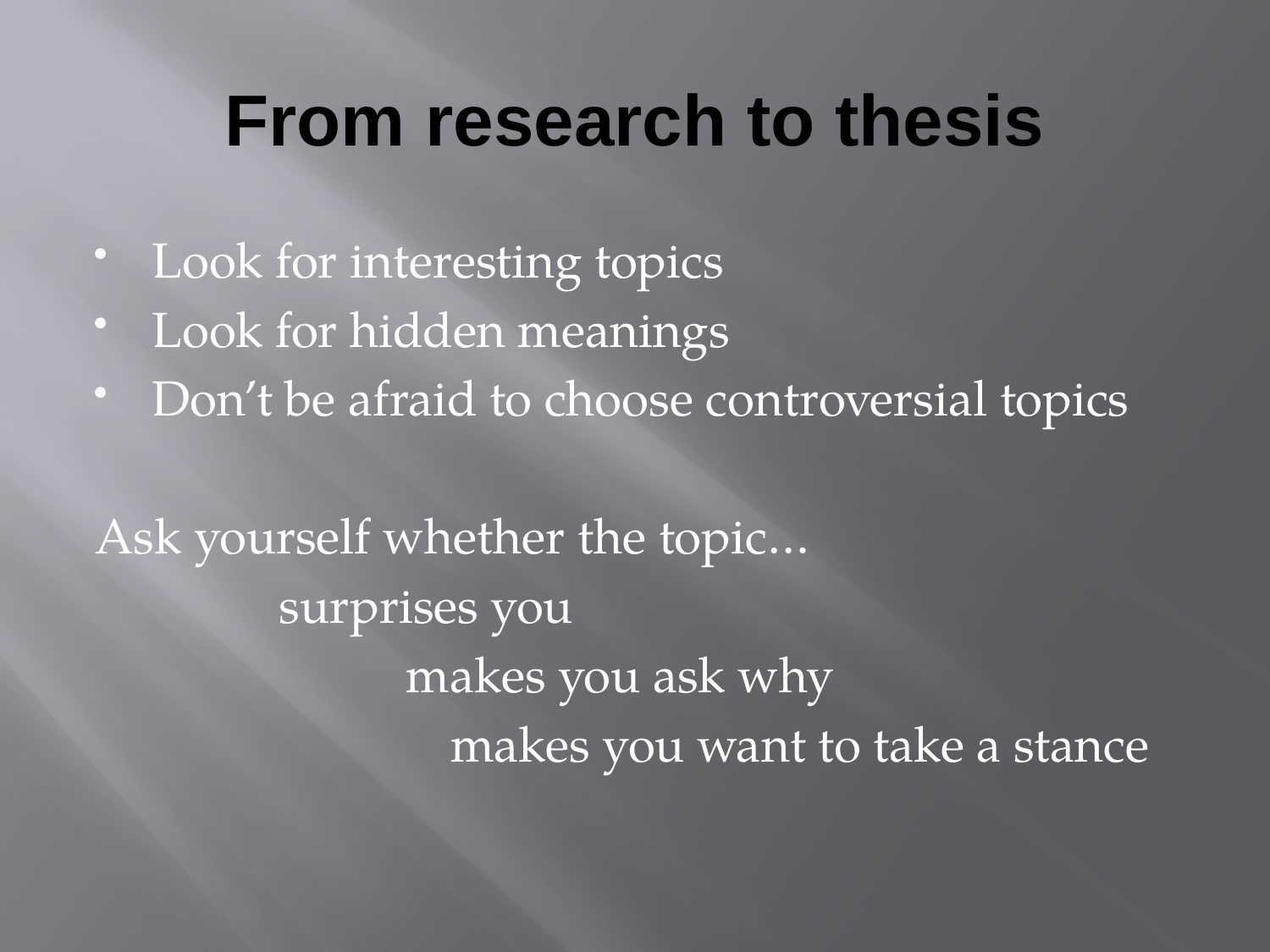

# From research to thesis
Look for interesting topics
Look for hidden meanings
Don’t be afraid to choose controversial topics

Ask yourself whether the topic…
		surprises you
			makes you ask why
			makes you want to take a stance